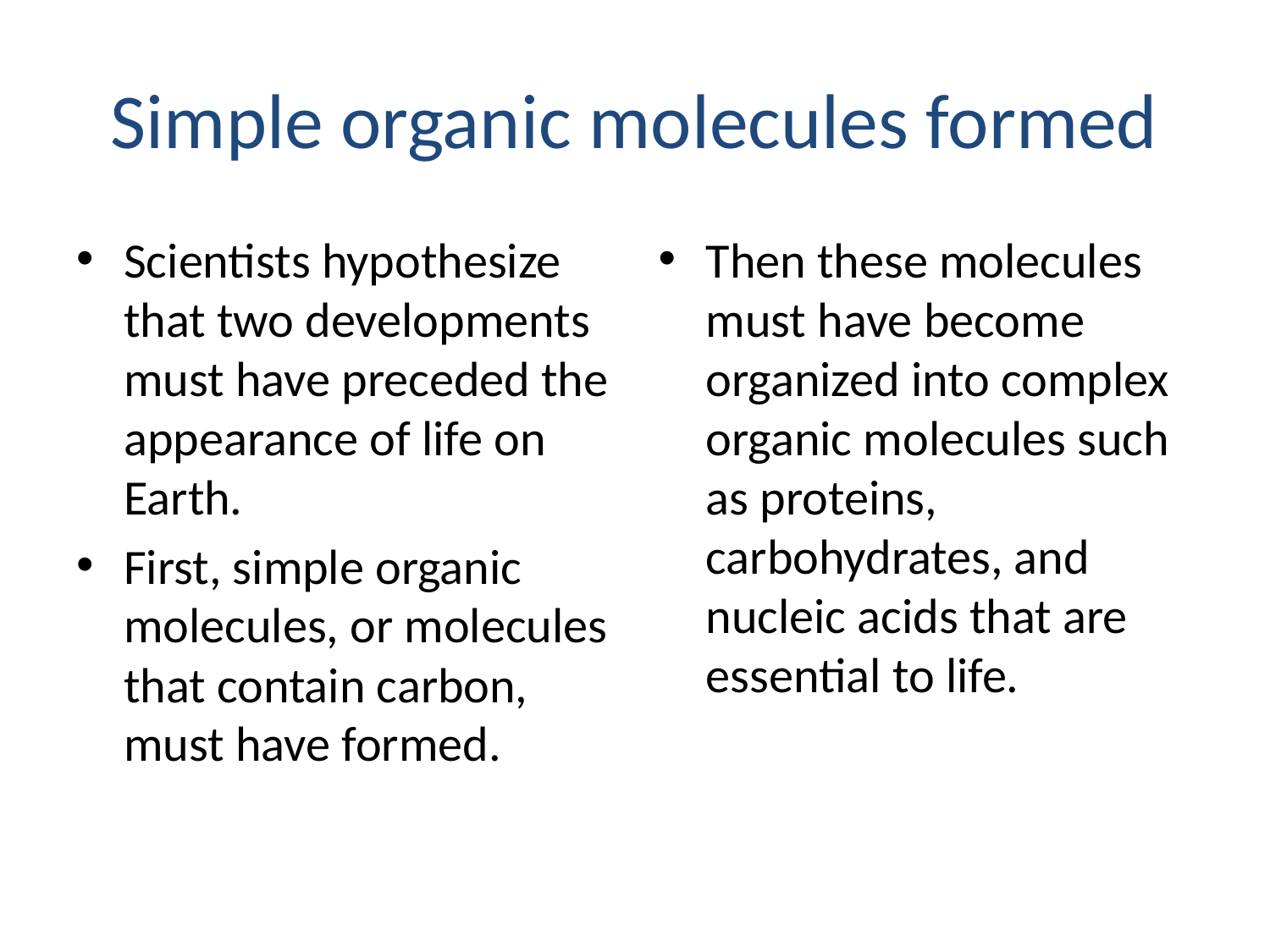

# Simple organic molecules formed
Scientists hypothesize that two developments must have preceded the appearance of life on Earth.
First, simple organic molecules, or molecules that contain carbon, must have formed.

Then these molecules must have become organized into complex organic molecules such as proteins, carbohydrates, and nucleic acids that are essential to life.